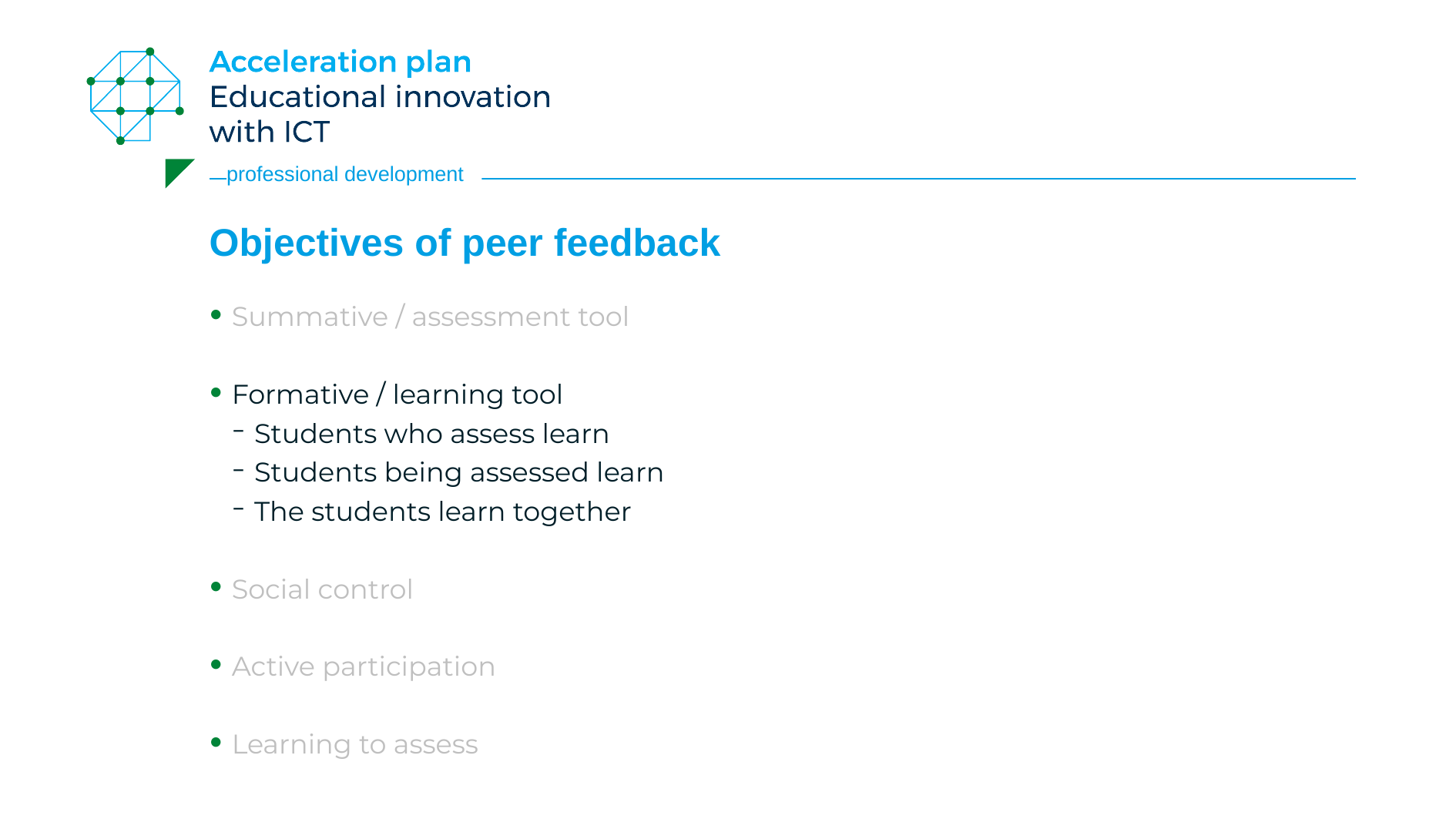

# Objectives of peer feedback
Summative / assessment tool

Formative / learning tool
Students who assess learn
Students being assessed learn
The students learn together

Social control

Active participation

Learning to assess